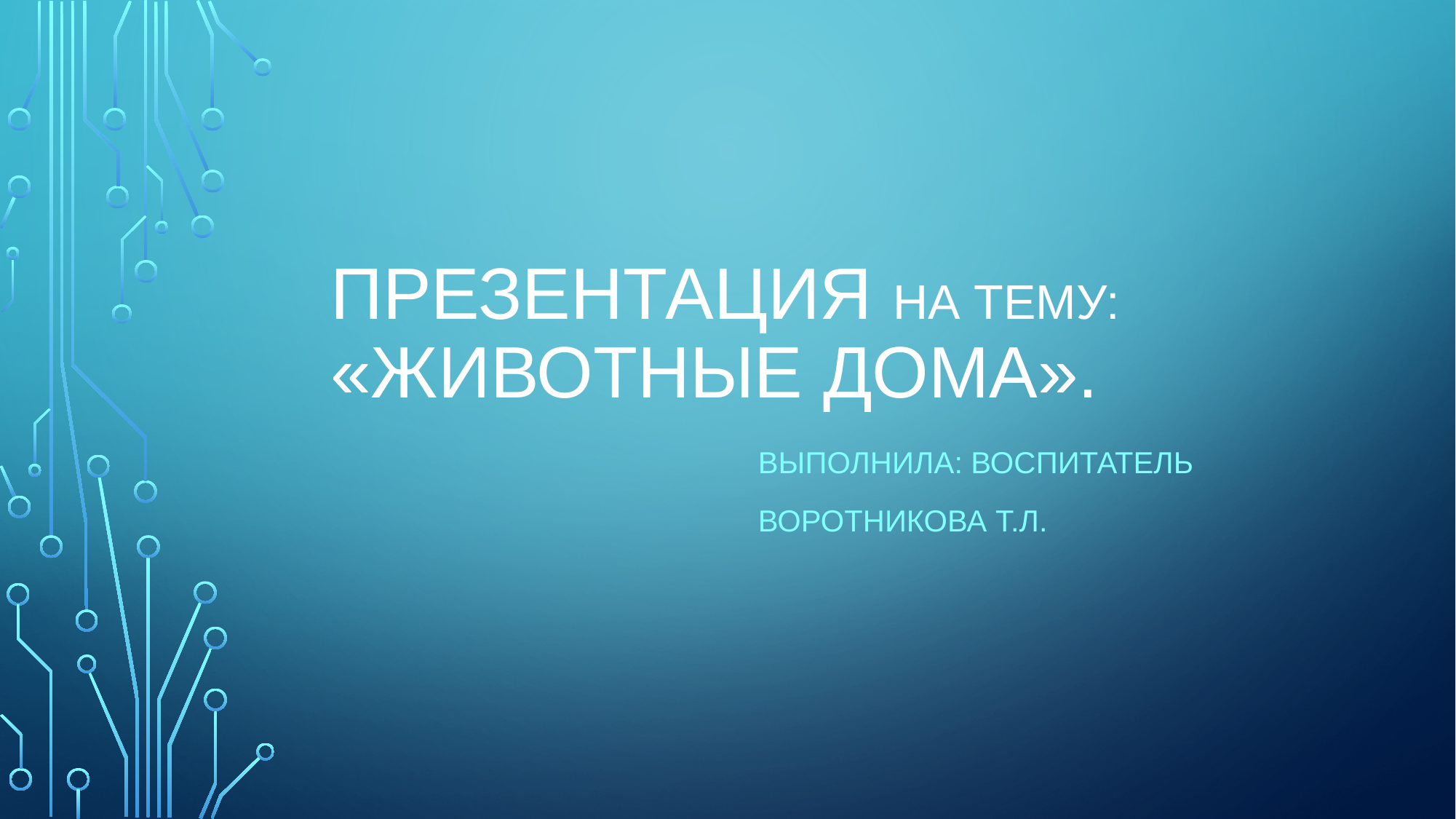

# Презентация на тему: «животные дома».
Выполнила: воспитатель
Воротникова Т.Л.